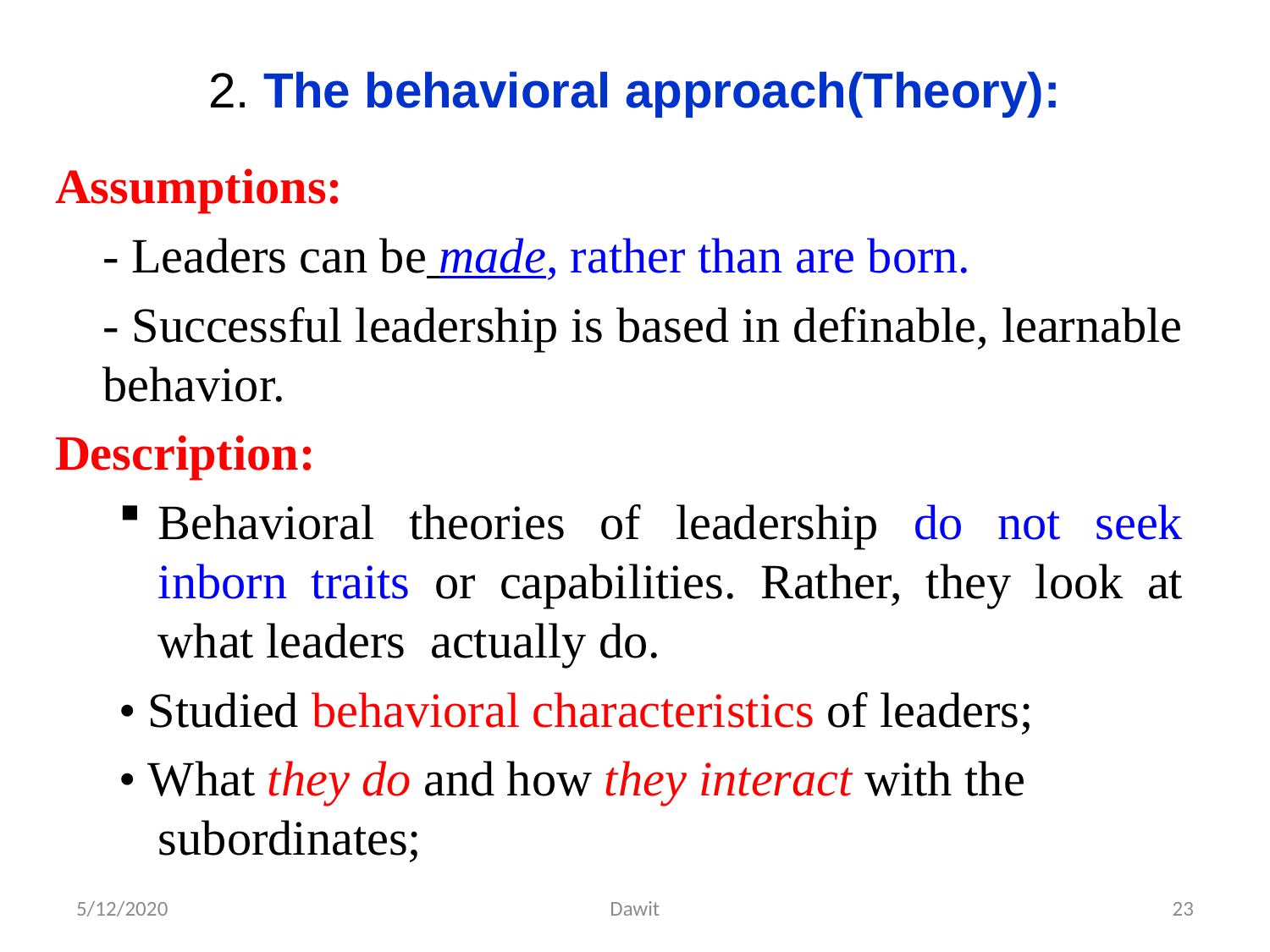

# 2. The behavioral approach(Theory):
Assumptions:
	- Leaders can be made, rather than are born.
	- Successful leadership is based in definable, learnable behavior.
Description:
Behavioral theories of leadership do not seek inborn traits or capabilities. Rather, they look at what leaders  actually do.
• Studied behavioral characteristics of leaders;
• What they do and how they interact with the subordinates;

5/12/2020
Dawit
23